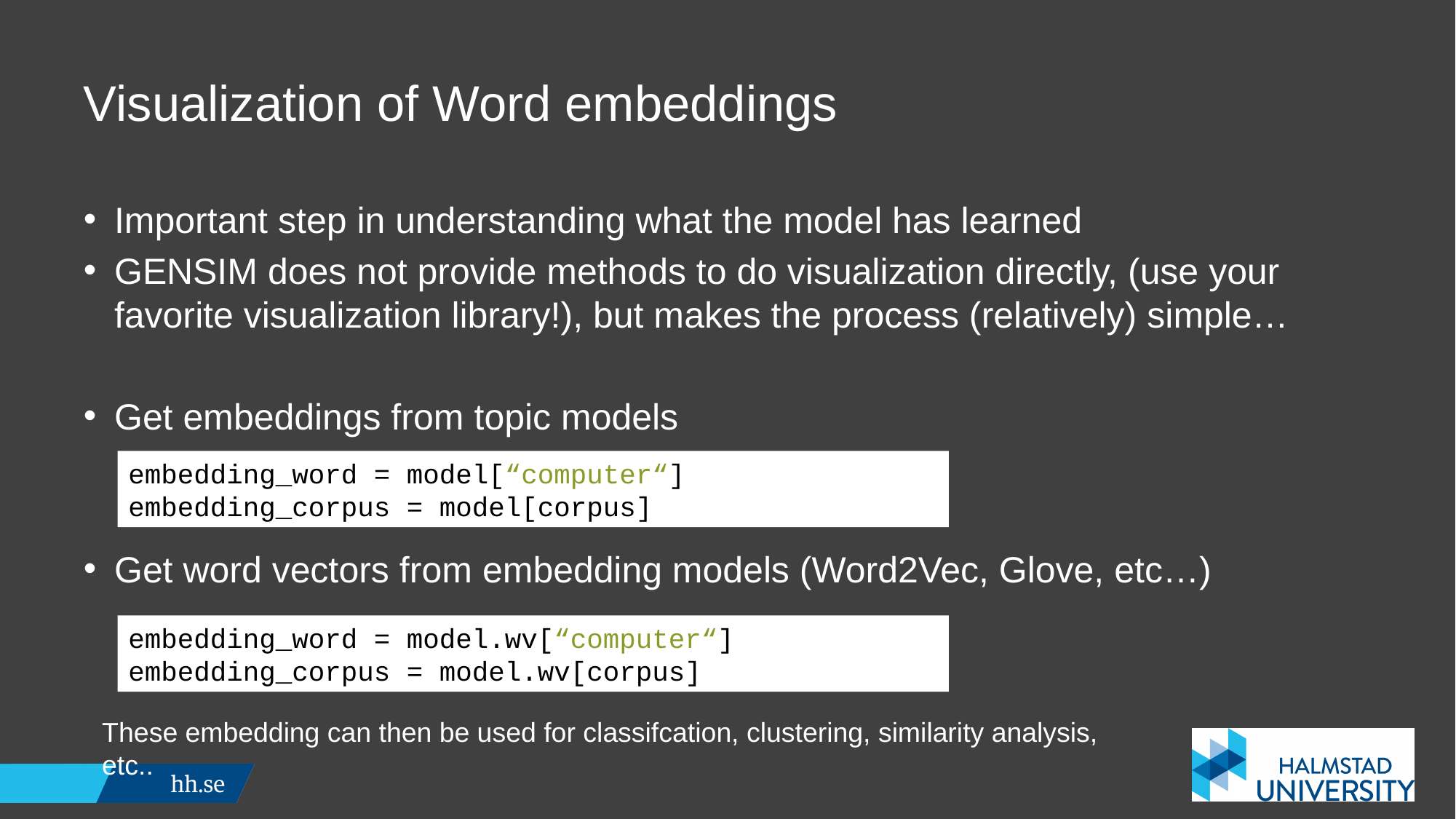

# Visualization of Word embeddings
Important step in understanding what the model has learned
GENSIM does not provide methods to do visualization directly, (use your favorite visualization library!), but makes the process (relatively) simple…

Get embeddings from topic models

Get word vectors from embedding models (Word2Vec, Glove, etc…)

embedding_word = model[“computer“]
embedding_corpus = model[corpus]
embedding_word = model.wv[“computer“]
embedding_corpus = model.wv[corpus]
These embedding can then be used for classifcation, clustering, similarity analysis, etc..